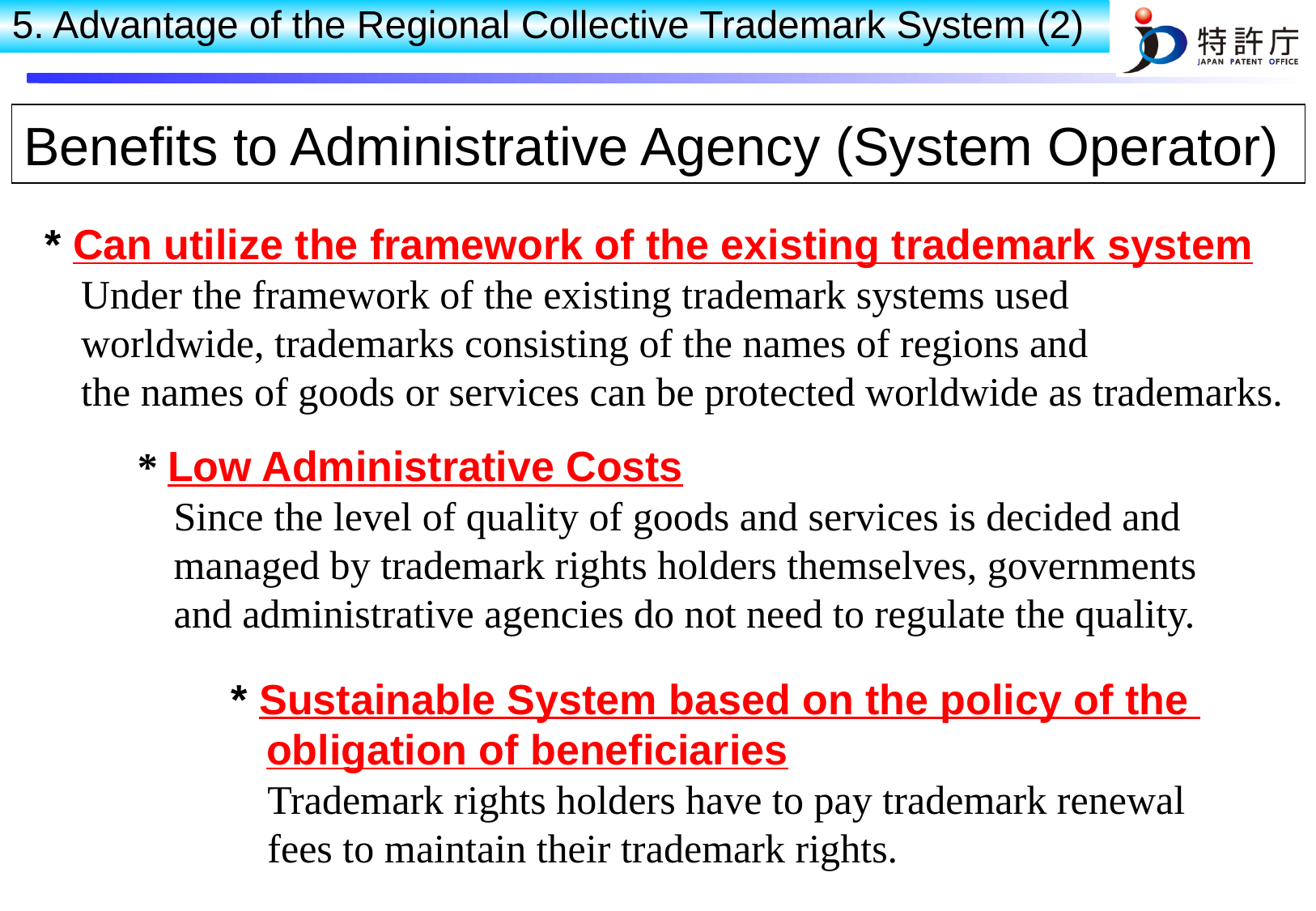

5. Advantage of the Regional Collective Trademark System (2)
Benefits to Administrative Agency (System Operator)
* Can utilize the framework of the existing trademark system
Under the framework of the existing trademark systems used
worldwide, trademarks consisting of the names of regions and
the names of goods or services can be protected worldwide as trademarks.
* Low Administrative Costs
Since the level of quality of goods and services is decided and managed by trademark rights holders themselves, governments and administrative agencies do not need to regulate the quality.
* Sustainable System based on the policy of the
   obligation of beneficiaries
Trademark rights holders have to pay trademark renewal fees to maintain their trademark rights.